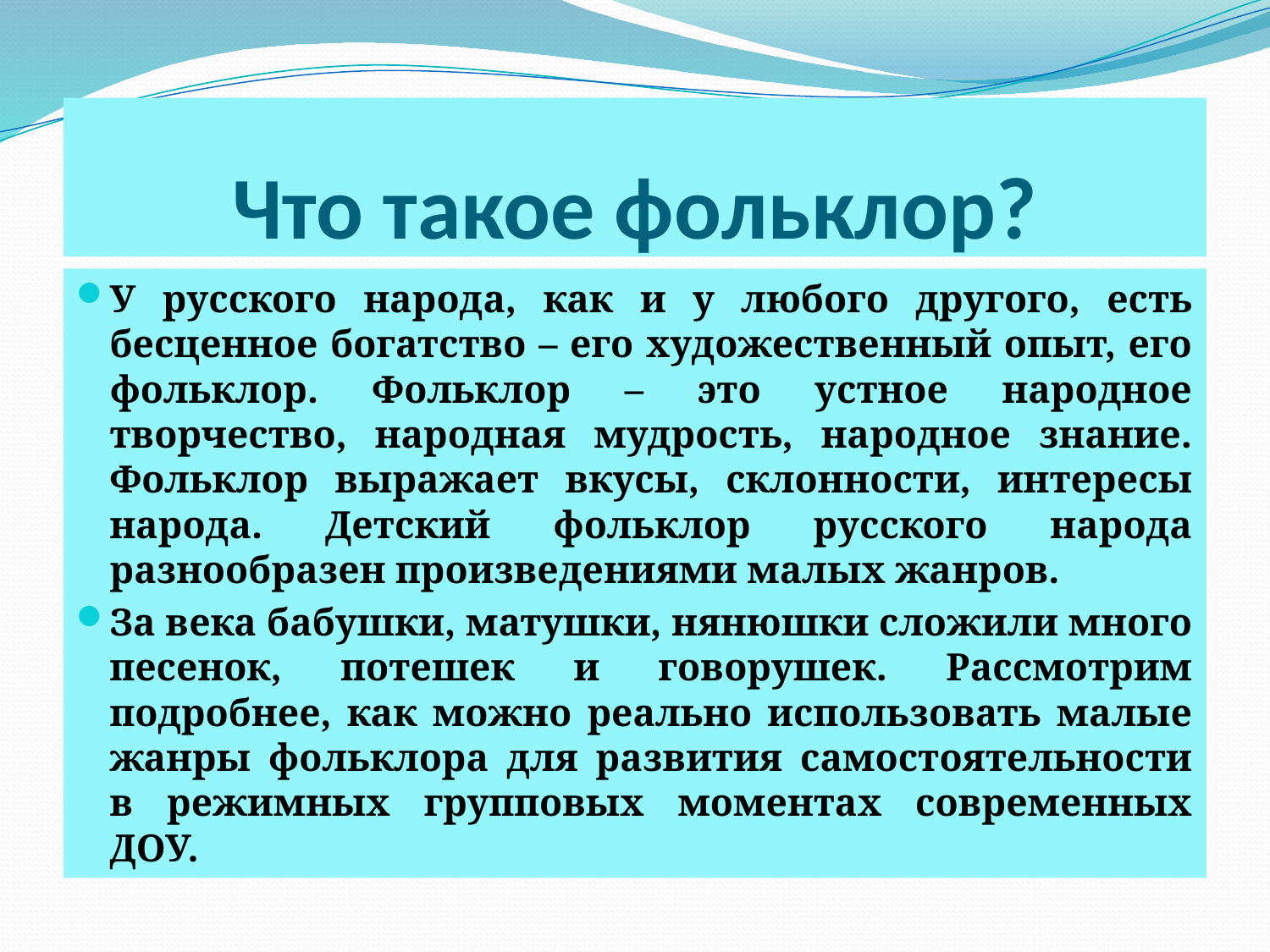

# Что такое фольклор?
У русского народа, как и у любого другого, есть бесценное богатство – его художественный опыт, его фольклор. Фольклор – это устное народное творчество, народная мудрость, народное знание. Фольклор выражает вкусы, склонности, интересы народа. Детский фольклор русского народа разнообразен произведениями малых жанров.
За века бабушки, матушки, нянюшки сложили много песенок, потешек и говорушек. Рассмотрим подробнее, как можно реально использовать малые жанры фольклора для развития самостоятельности в режимных групповых моментах современных ДОУ.